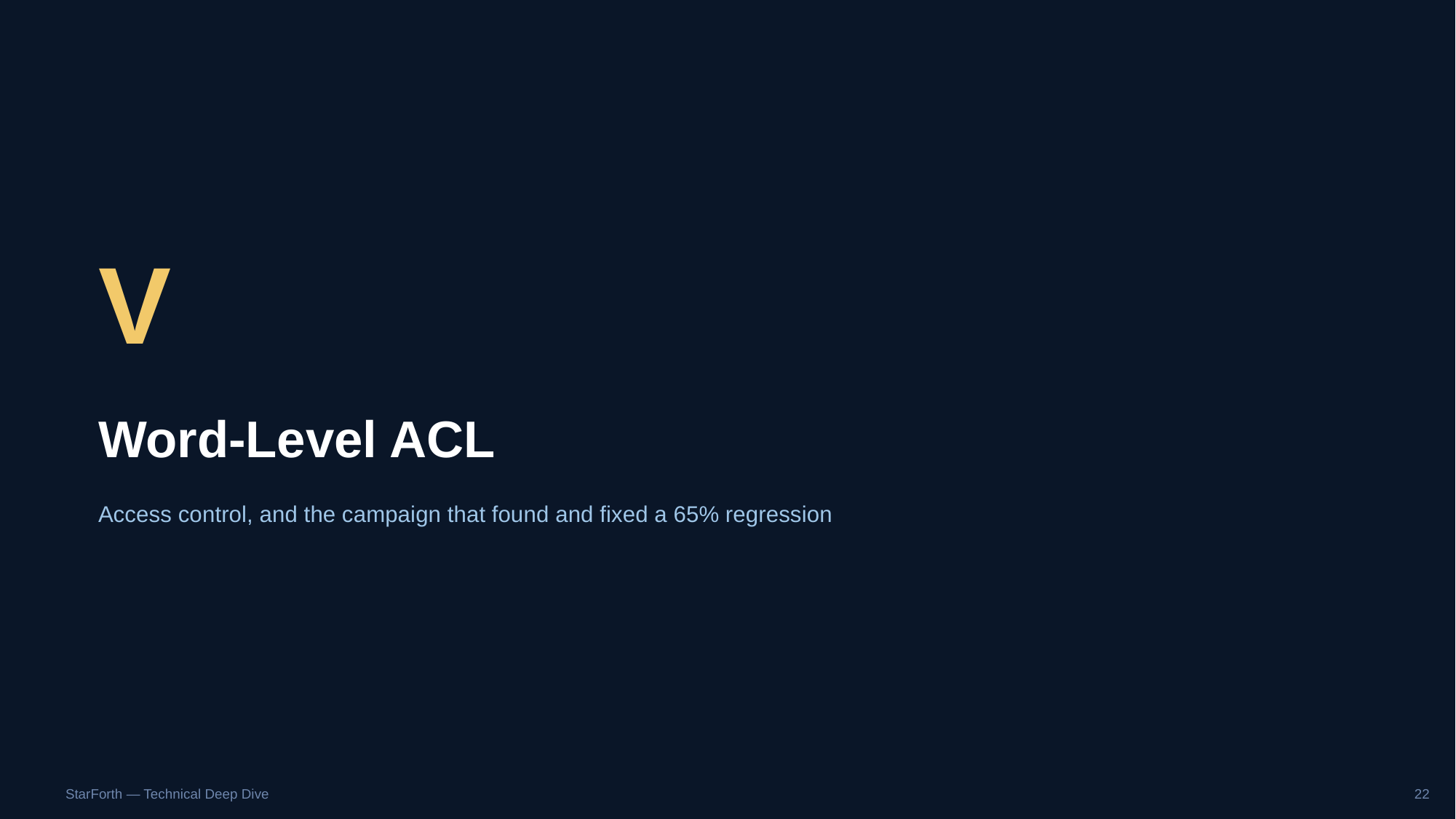

V
Word-Level ACL
Access control, and the campaign that found and fixed a 65% regression
StarForth — Technical Deep Dive
22